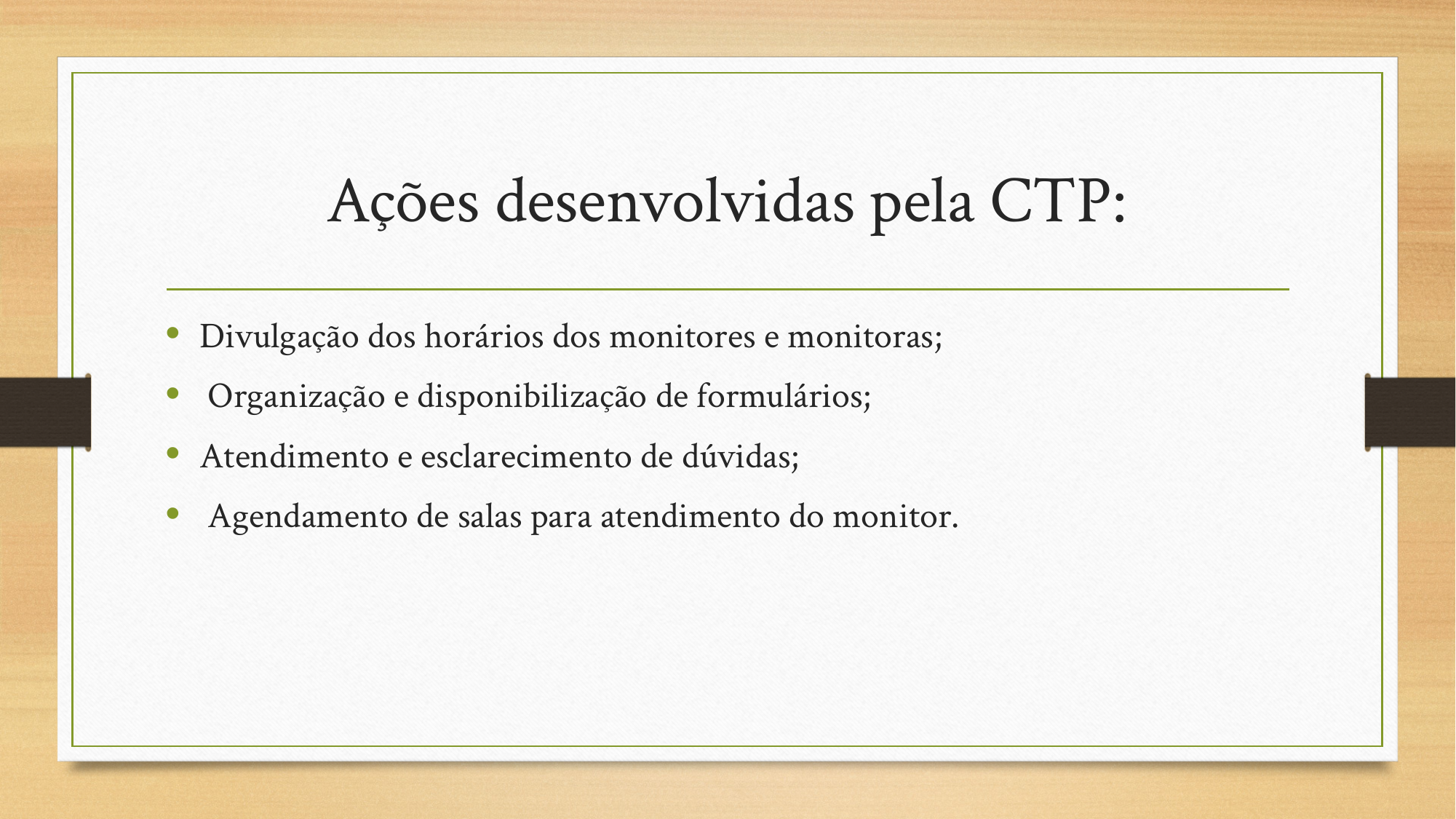

# Ações desenvolvidas pela CTP:
Divulgação dos horários dos monitores e monitoras;
 Organização e disponibilização de formulários;
Atendimento e esclarecimento de dúvidas;
 Agendamento de salas para atendimento do monitor.